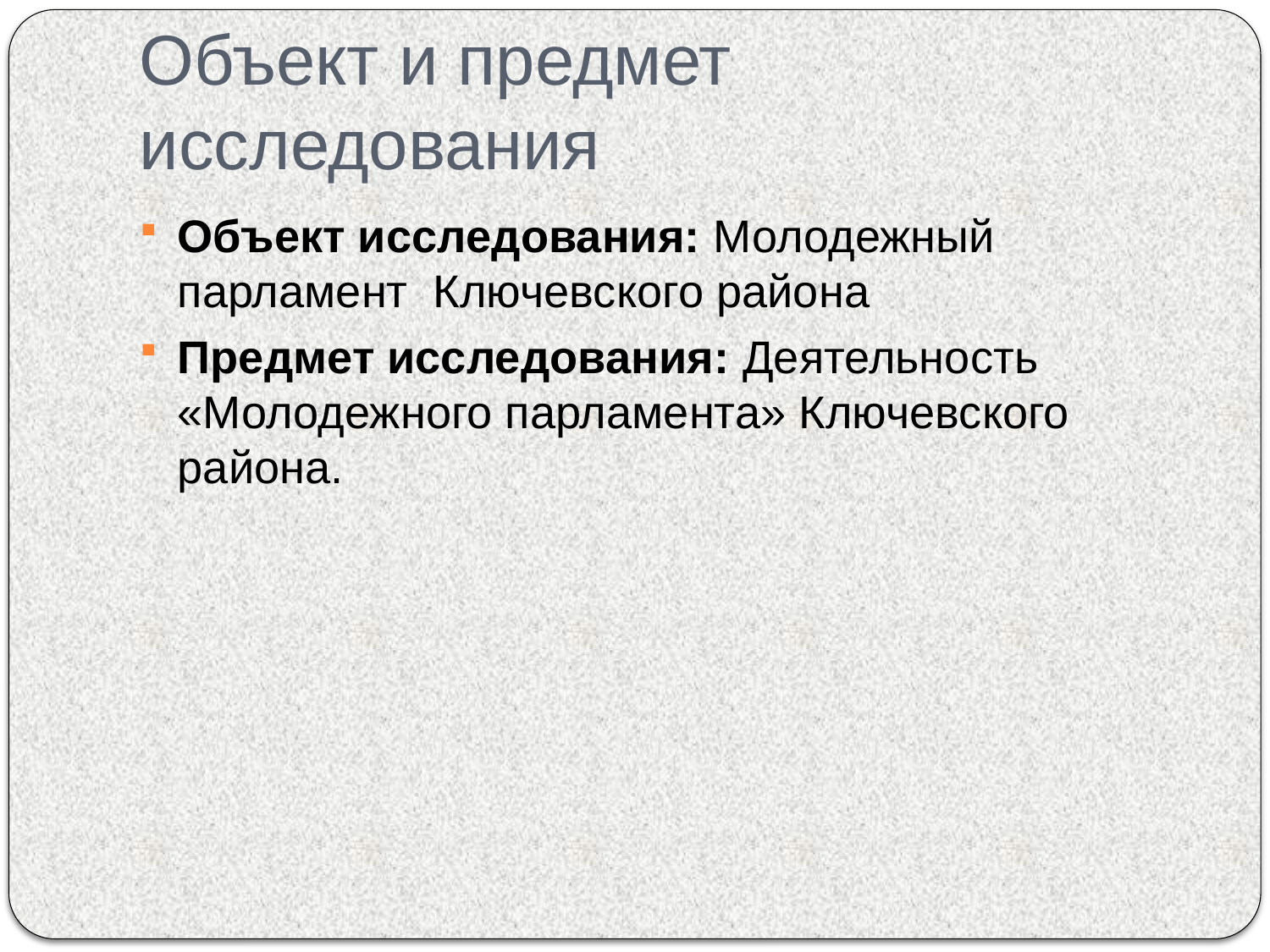

# Объект и предмет исследования
Объект исследования: Молодежный парламент  Ключевского района
Предмет исследования: Деятельность «Молодежного парламента» Ключевского района.